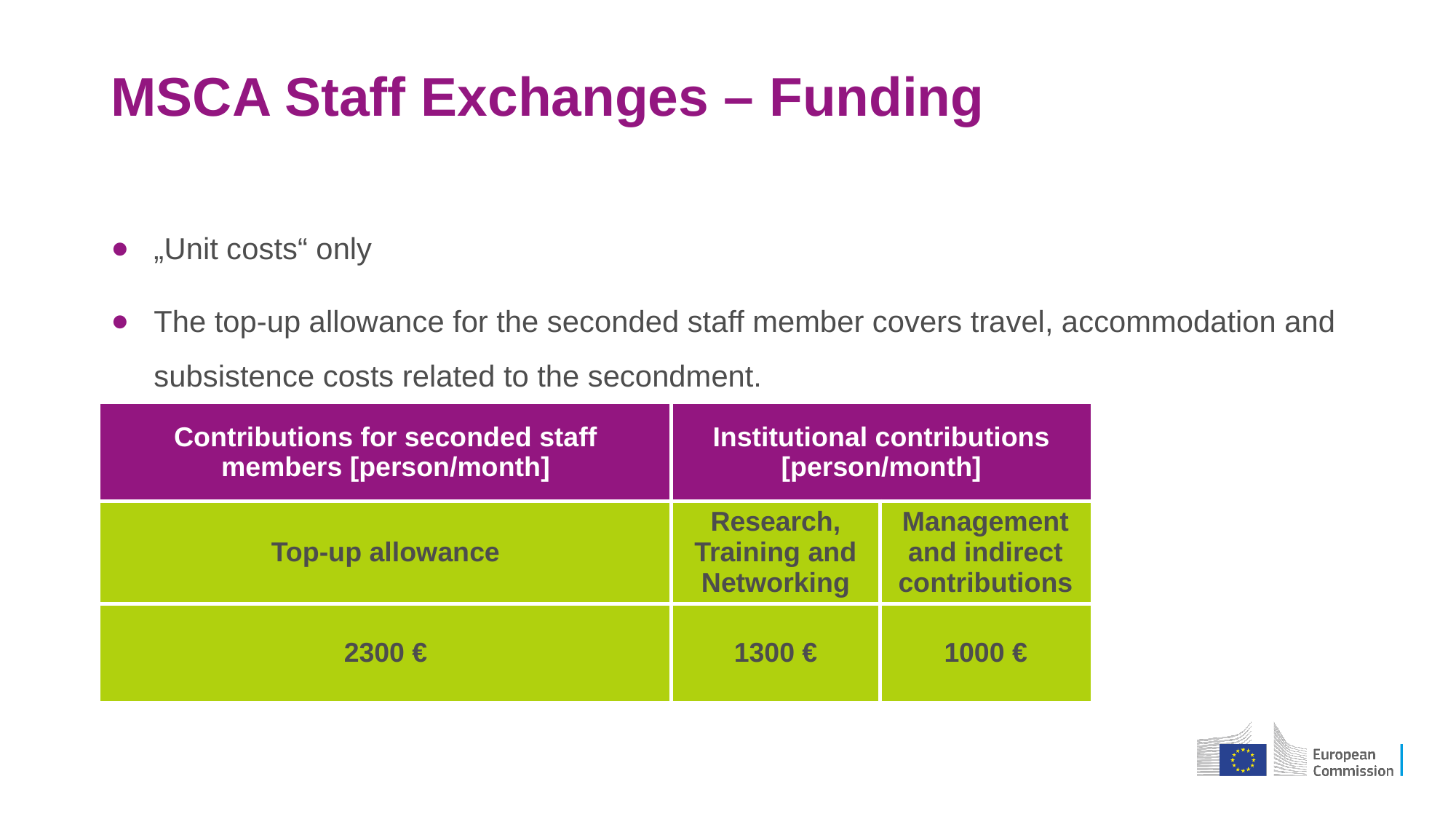

# MSCA Staff Exchanges – Funding
„Unit costs“ only
The top-up allowance for the seconded staff member covers travel, accommodation and subsistence costs related to the secondment.

| Contributions for seconded staff members [person/month] | Institutional contributions [person/month] |  |
| --- | --- | --- |
| Top-up allowance | Research, Training and Networking | Management and indirect contributions |
| 2300 € | 1300 € | 1000 € |